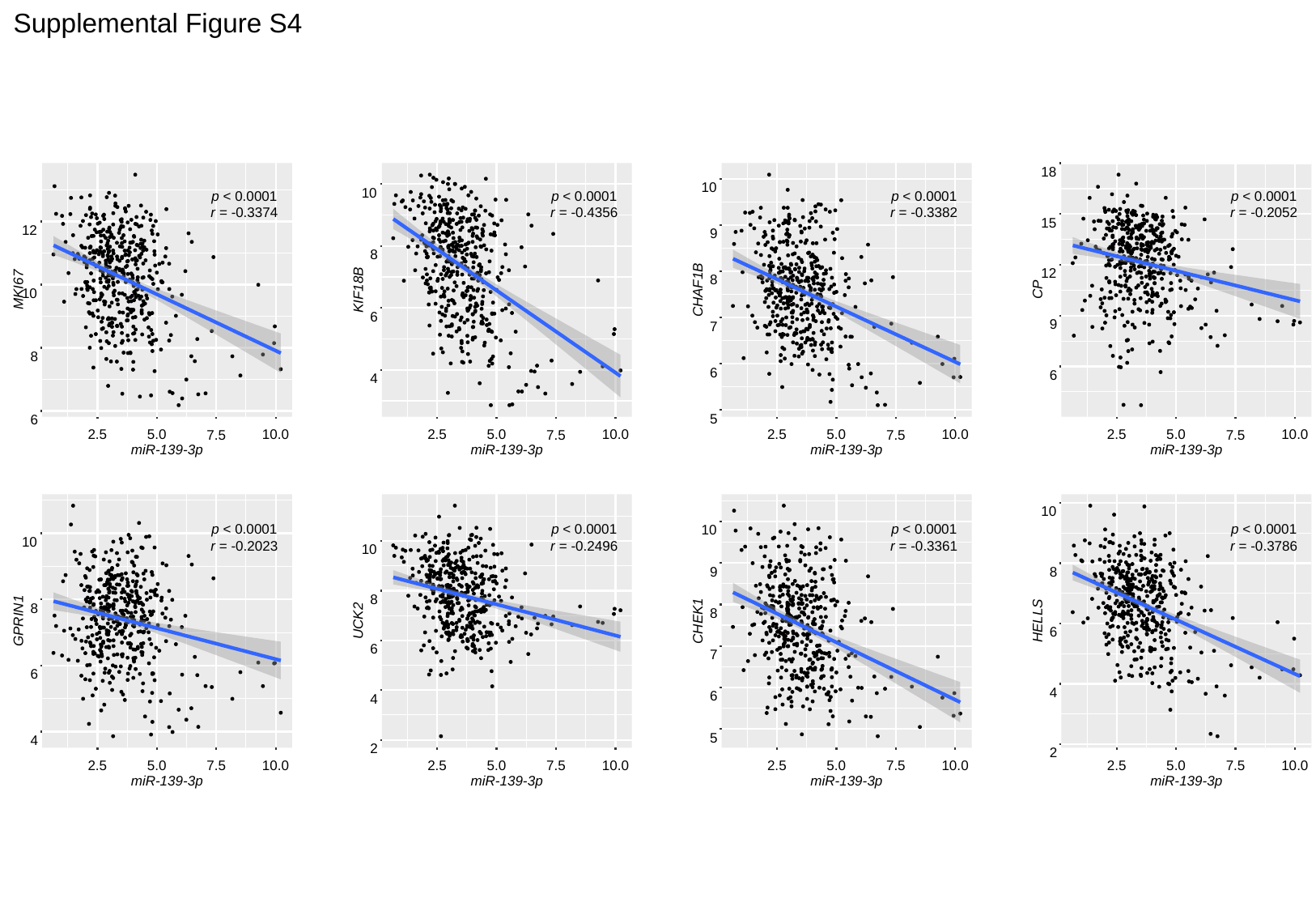

Supplemental Figure S4

12

10

MKI67

8

6

2.5
5.0
10.0
7.5
miR-139-3p

10

8

KIF18B

6

4

2.5
5.0
10.0
7.5
miR-139-3p

10

9

8

CHAF1B

7

6

5

2.5
5.0
10.0
7.5
miR-139-3p
18

15

12

CP

9

6

2.5
5.0
10.0
7.5
miR-139-3p
p < 0.0001
r = -0.3374
p < 0.0001
r = -0.4356
p < 0.0001
r = -0.3382
p < 0.0001
r = -0.2052

10

8

GPRIN1

6

4

2.5
5.0
10.0
7.5
miR-139-3p

10

8

UCK2

6

4

2

2.5
5.0
10.0
7.5
miR-139-3p

10

9

8

CHEK1

7

6

5

2.5
5.0
10.0
7.5
miR-139-3p

10

8

HELLS

6

4

2

2.5
5.0
10.0
7.5
miR-139-3p
p < 0.0001
r = -0.2023
p < 0.0001
r = -0.2496
p < 0.0001
r = -0.3361
p < 0.0001
r = -0.3786